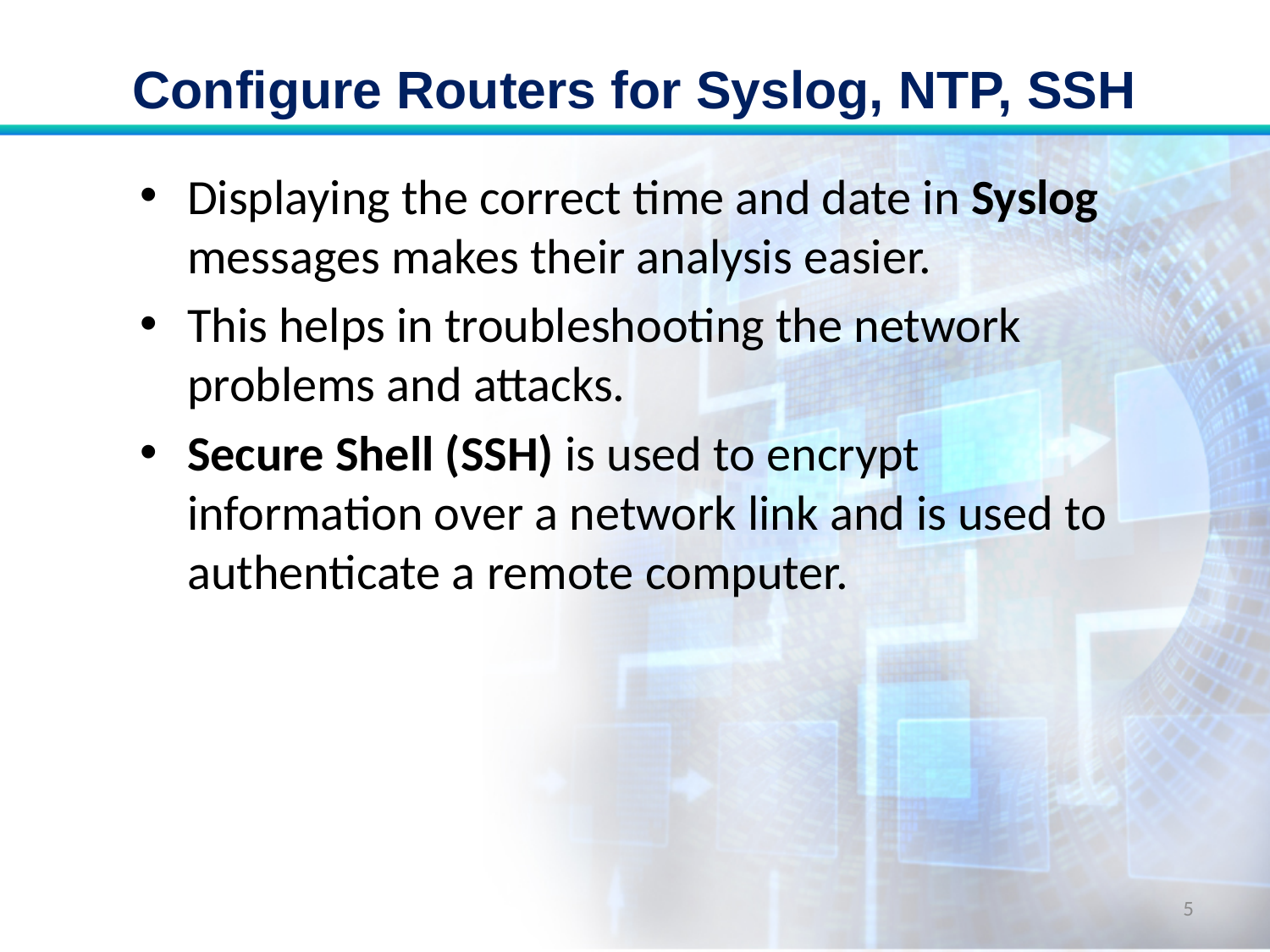

# Configure Routers for Syslog, NTP, SSH
Displaying the correct time and date in Syslog messages makes their analysis easier.
This helps in troubleshooting the network problems and attacks.
Secure Shell (SSH) is used to encrypt information over a network link and is used to  authenticate a remote computer.
5